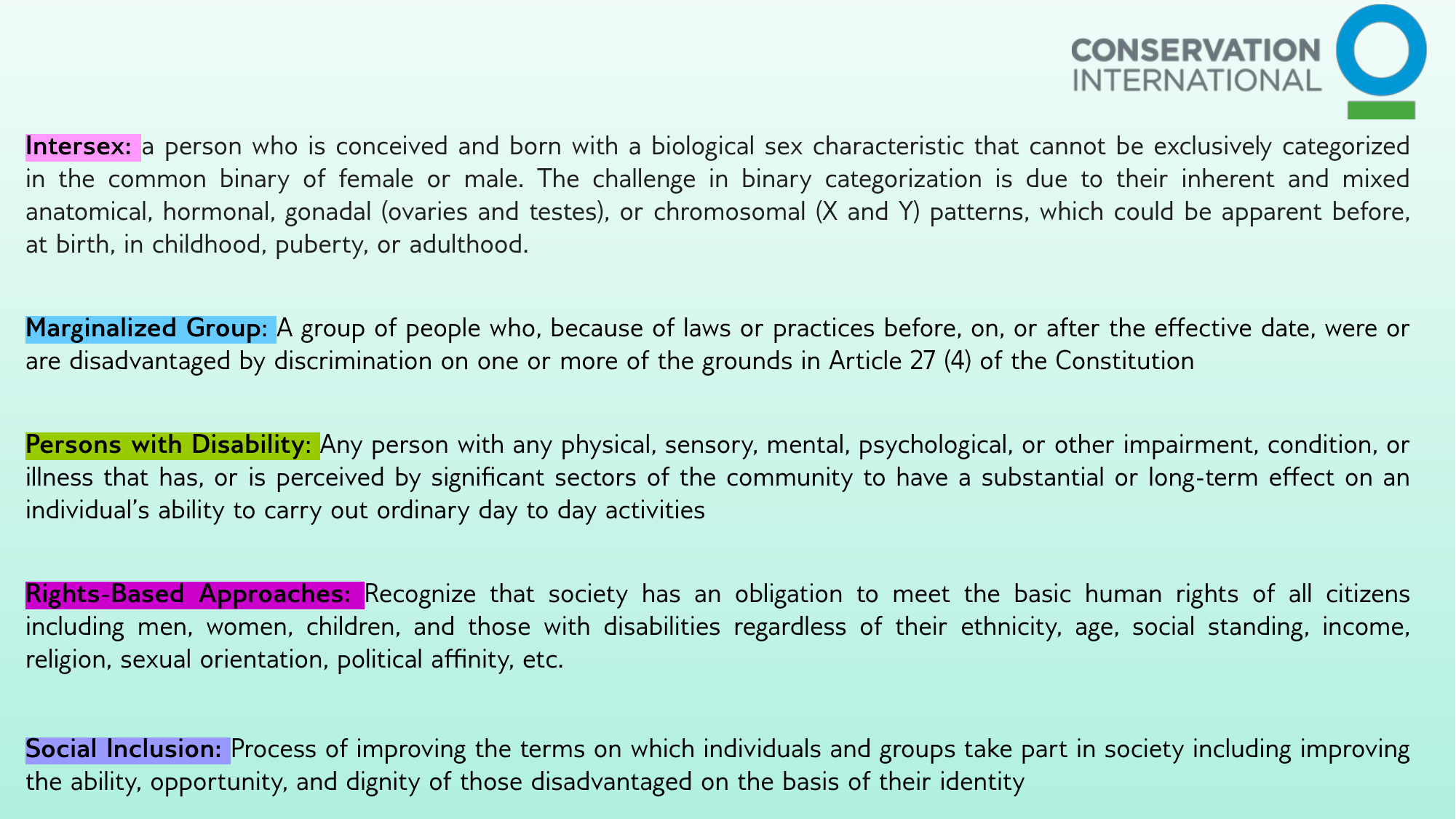

Intersex: a person who is conceived and born with a biological sex characteristic that cannot be exclusively categorized in the common binary of female or male. The challenge in binary categorization is due to their inherent and mixed anatomical, hormonal, gonadal (ovaries and testes), or chromosomal (X and Y) patterns, which could be apparent before, at birth, in childhood, puberty, or adulthood.

Marginalized Group: A group of people who, because of laws or practices before, on, or after the effective date, were or are disadvantaged by discrimination on one or more of the grounds in Article 27 (4) of the Constitution

Persons with Disability: Any person with any physical, sensory, mental, psychological, or other impairment, condition, or illness that has, or is perceived by significant sectors of the community to have a substantial or long-term effect on an individual’s ability to carry out ordinary day to day activities

Rights-Based Approaches: Recognize that society has an obligation to meet the basic human rights of all citizens including men, women, children, and those with disabilities regardless of their ethnicity, age, social standing, income, religion, sexual orientation, political affinity, etc.

Social Inclusion: Process of improving the terms on which individuals and groups take part in society including improving the ability, opportunity, and dignity of those disadvantaged on the basis of their identity